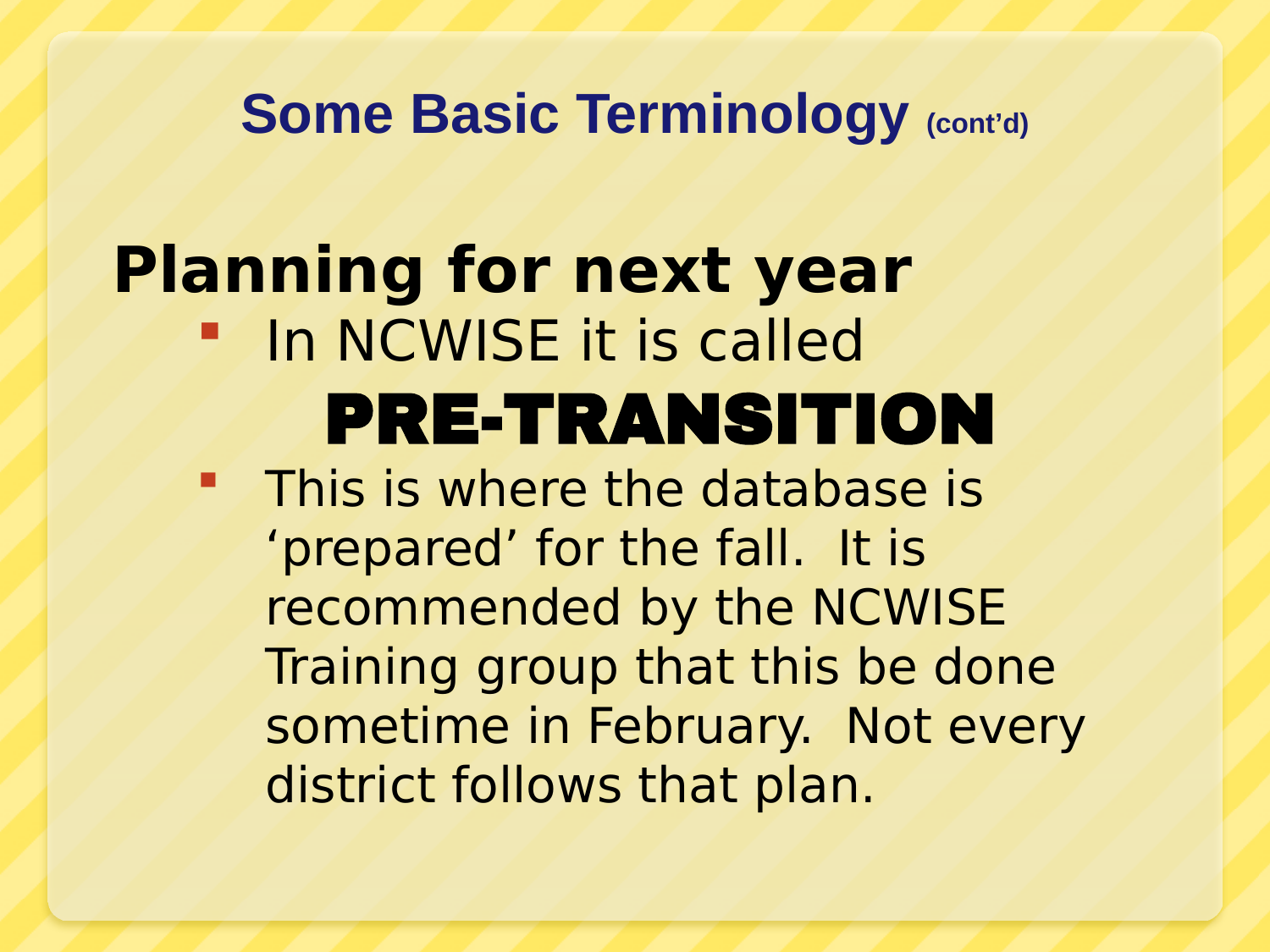

# Some Basic Terminology (cont’d)
Planning for next year
In NCWISE it is called
PRE-TRANSITION
This is where the database is ‘prepared’ for the fall.  It is recommended by the NCWISE Training group that this be done sometime in February.  Not every district follows that plan.